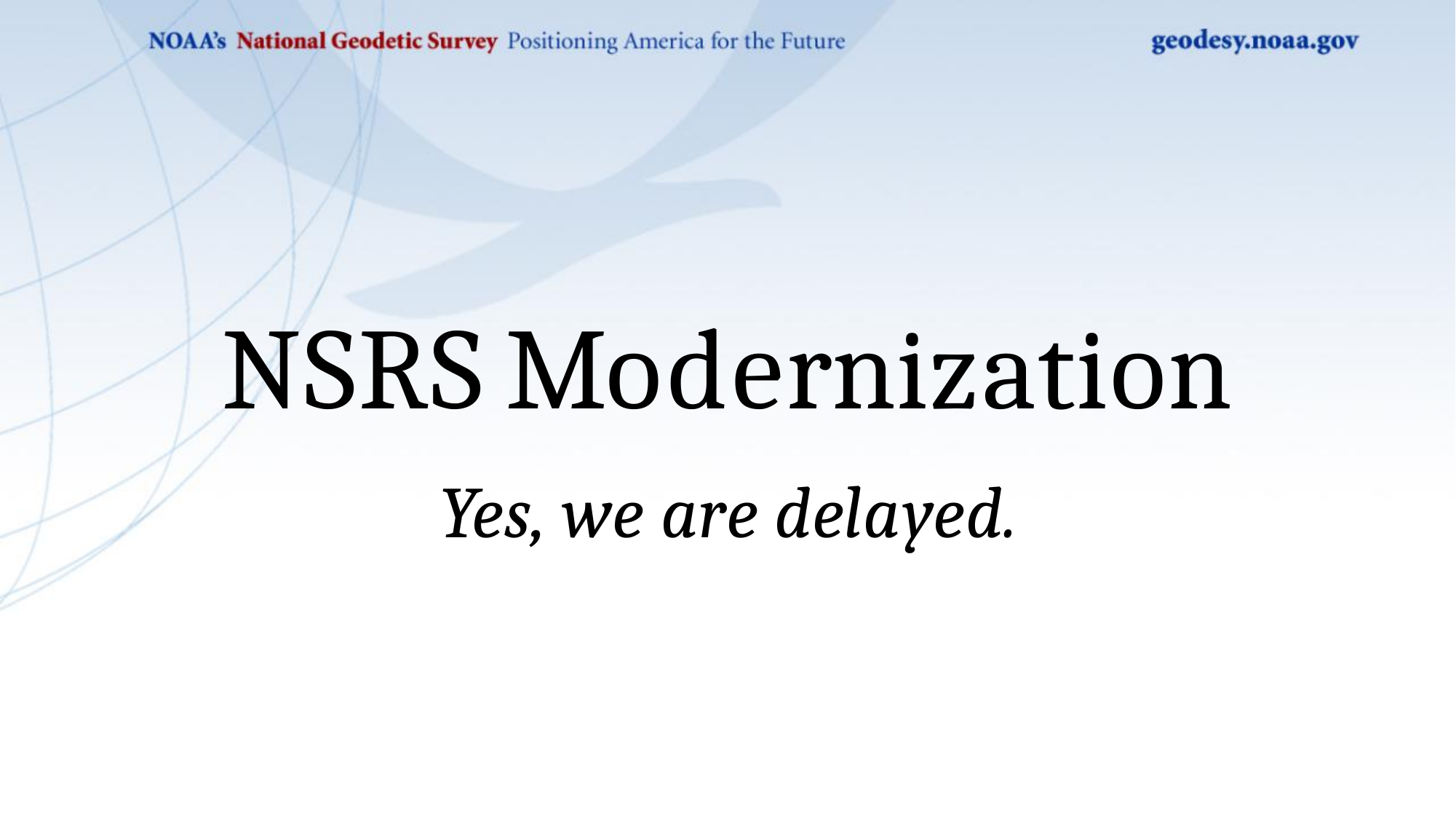

NSRS Modernization
# Yes, we are delayed.